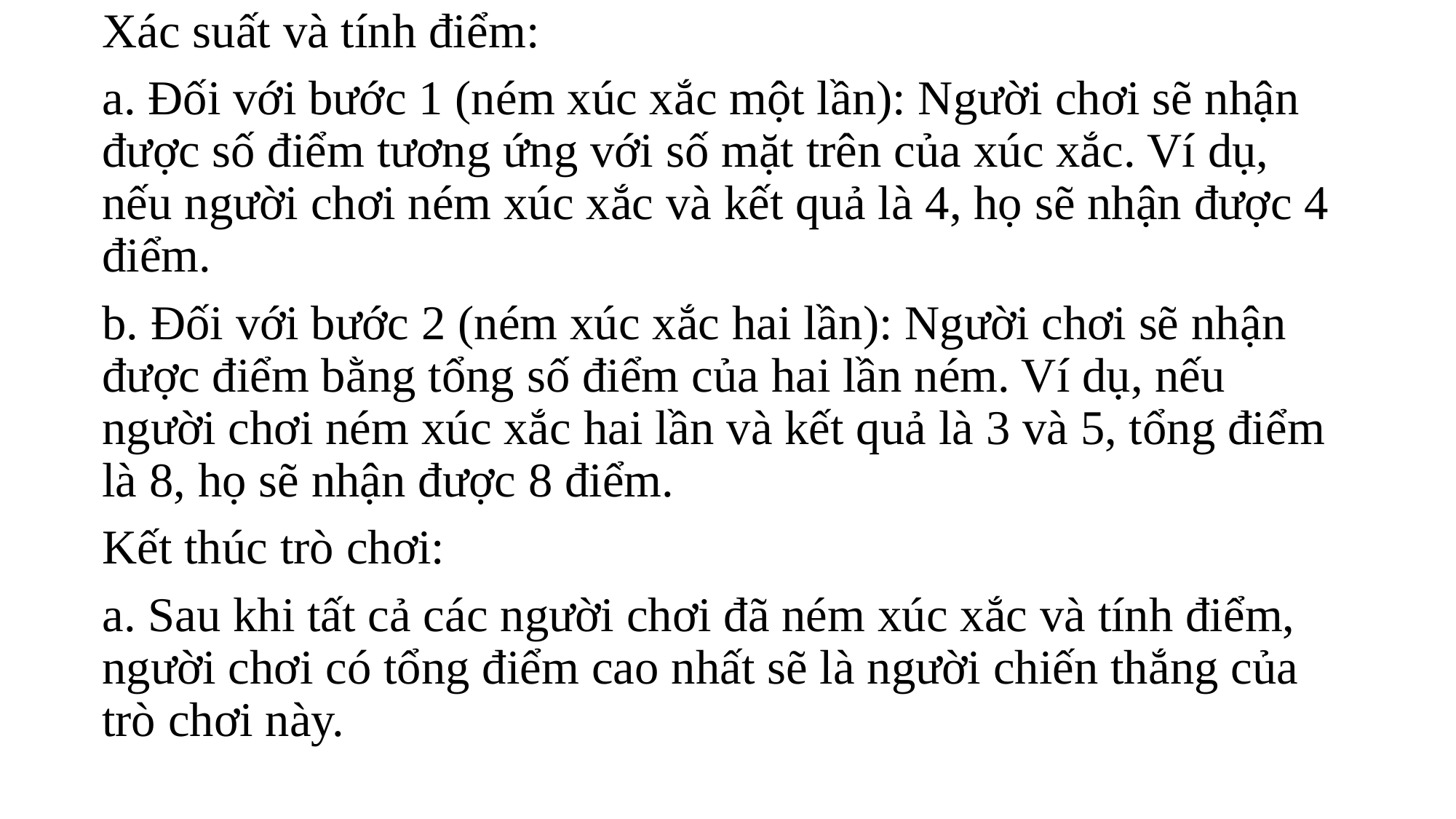

Xác suất và tính điểm:
a. Đối với bước 1 (ném xúc xắc một lần): Người chơi sẽ nhận được số điểm tương ứng với số mặt trên của xúc xắc. Ví dụ, nếu người chơi ném xúc xắc và kết quả là 4, họ sẽ nhận được 4 điểm.
b. Đối với bước 2 (ném xúc xắc hai lần): Người chơi sẽ nhận được điểm bằng tổng số điểm của hai lần ném. Ví dụ, nếu người chơi ném xúc xắc hai lần và kết quả là 3 và 5, tổng điểm là 8, họ sẽ nhận được 8 điểm.
Kết thúc trò chơi:
a. Sau khi tất cả các người chơi đã ném xúc xắc và tính điểm, người chơi có tổng điểm cao nhất sẽ là người chiến thắng của trò chơi này.